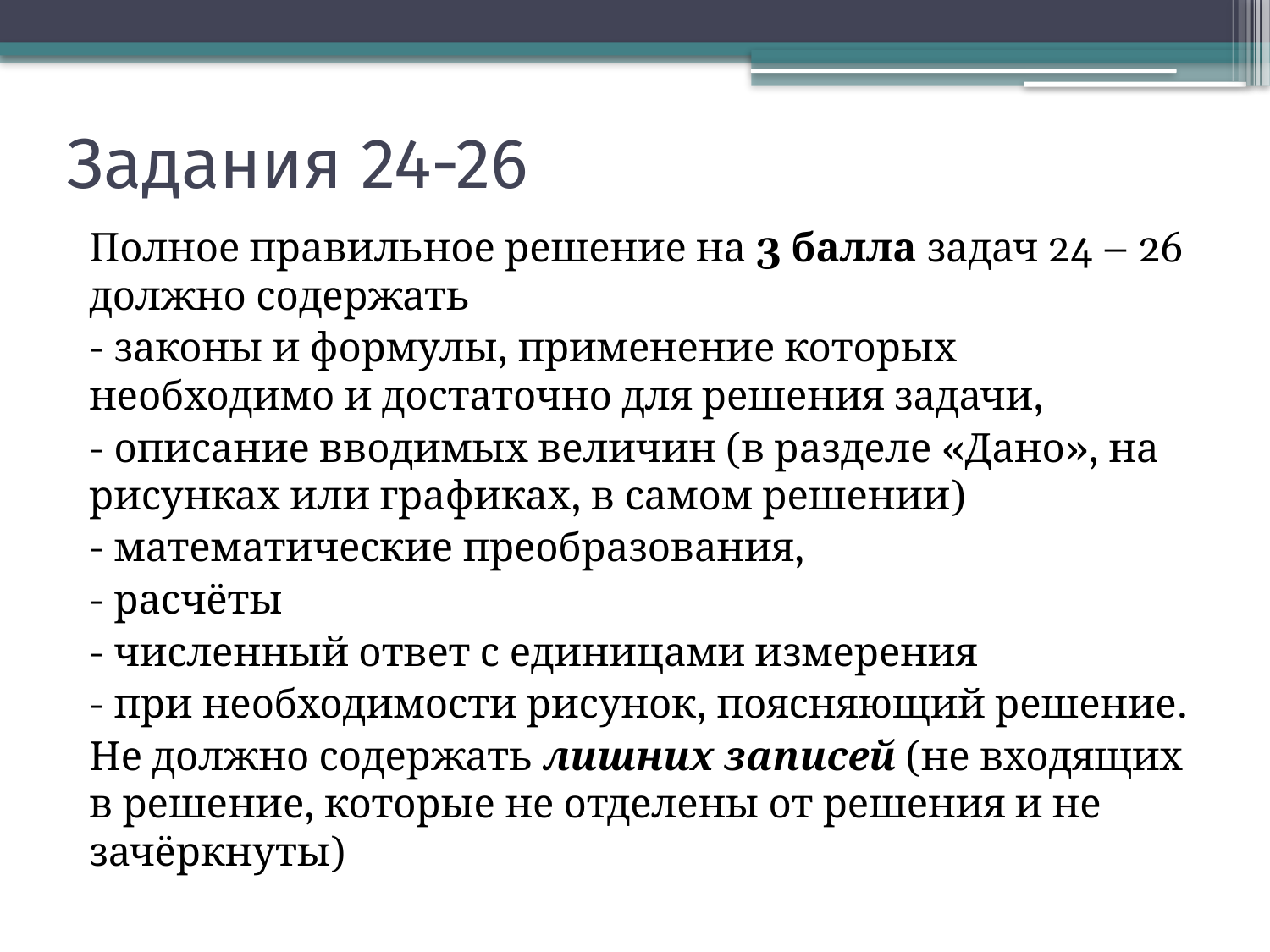

# Задания 24-26
Полное правильное решение на 3 балла задач 24 – 26 должно содержать
- законы и формулы, применение которых необходимо и достаточно для решения задачи,
- описание вводимых величин (в разделе «Дано», на рисунках или графиках, в самом решении)
- математические преобразования,
- расчёты
- численный ответ с единицами измерения
- при необходимости рисунок, поясняющий решение.
Не должно содержать лишних записей (не входящих в решение, которые не отделены от решения и не зачёркнуты)